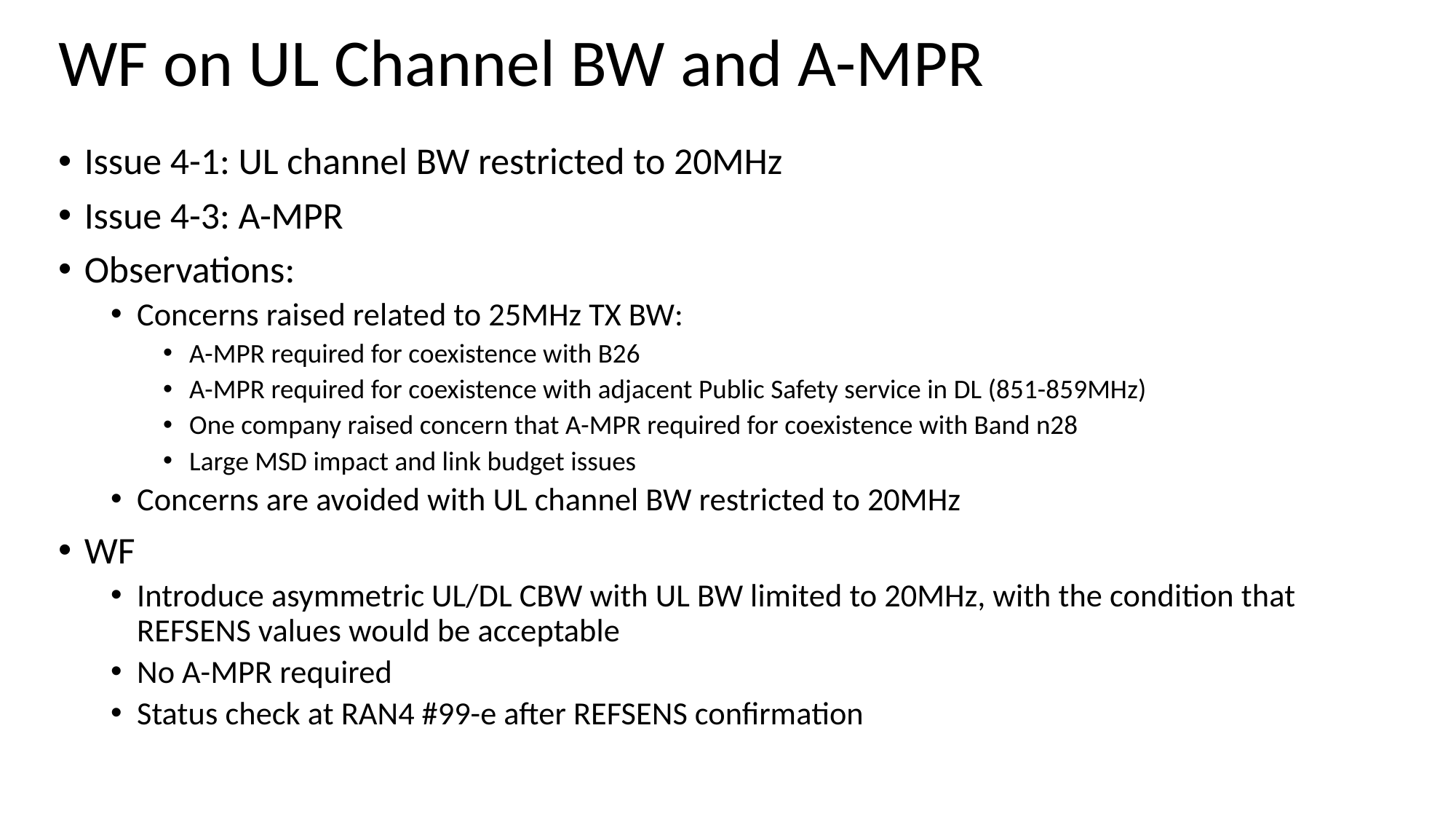

# WF on UL Channel BW and A-MPR
Issue 4-1: UL channel BW restricted to 20MHz
Issue 4-3: A-MPR
Observations:
Concerns raised related to 25MHz TX BW:
A-MPR required for coexistence with B26
A-MPR required for coexistence with adjacent Public Safety service in DL (851-859MHz)
One company raised concern that A-MPR required for coexistence with Band n28
Large MSD impact and link budget issues
Concerns are avoided with UL channel BW restricted to 20MHz
WF
Introduce asymmetric UL/DL CBW with UL BW limited to 20MHz, with the condition that REFSENS values would be acceptable
No A-MPR required
Status check at RAN4 #99-e after REFSENS confirmation